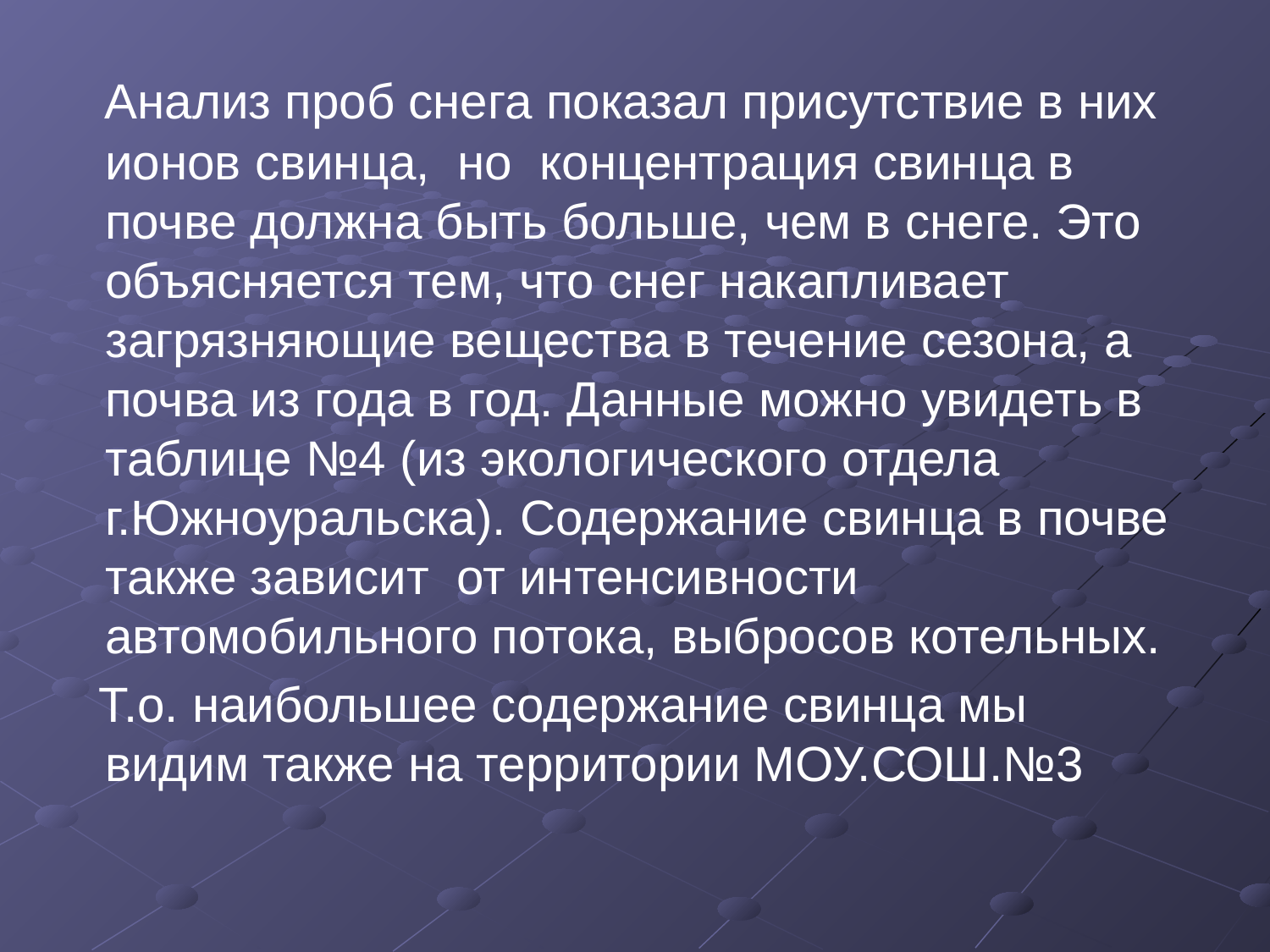

Анализ проб снега показал присутствие в них ионов свинца,  но  концентрация свинца в почве должна быть больше, чем в снеге. Это объясняется тем, что снег накапливает загрязняющие вещества в течение сезона, а почва из года в год. Данные можно увидеть в таблице №4 (из экологического отдела г.Южноуральска). Содержание свинца в почве также зависит  от интенсивности  автомобильного потока, выбросов котельных.
   Т.о. наибольшее содержание свинца мы видим также на территории МОУ.СОШ.№3